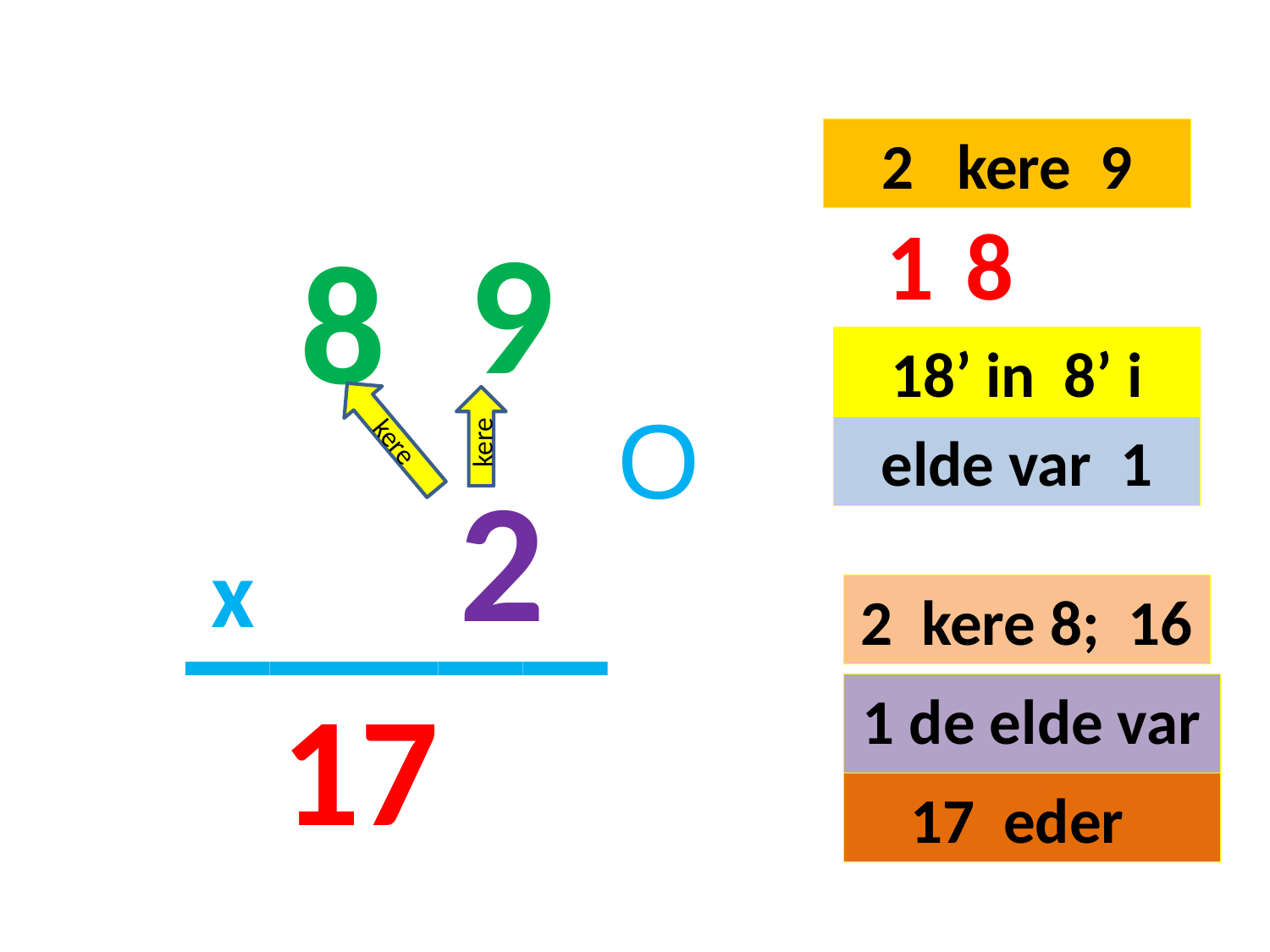

2   kere  9
9
1
8
8
#

18’ in  8’ i
kere
kere
O
elde var  1

2
_____

x
2  kere 8;  16
17
1 de elde var
17  eder